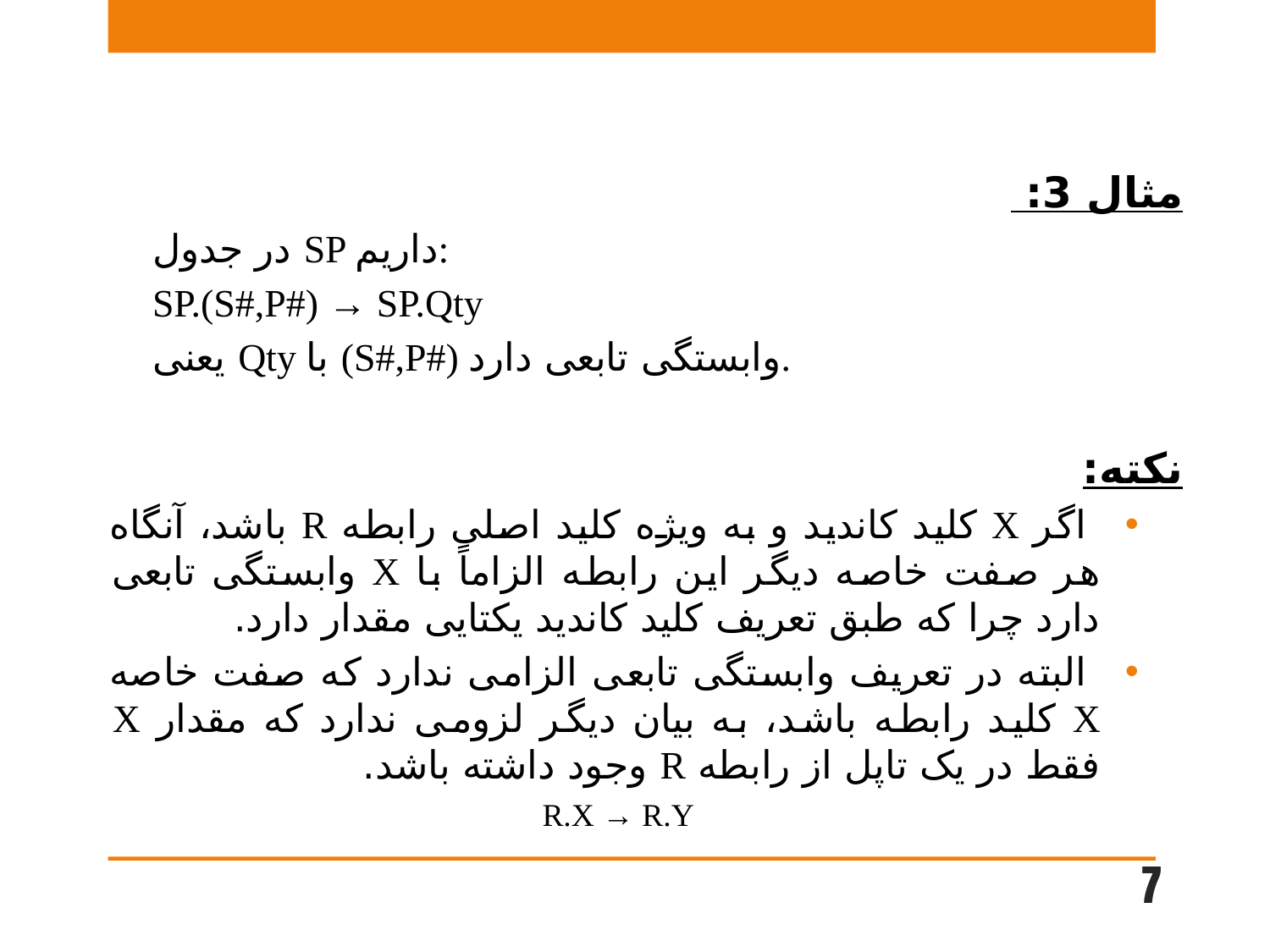

مثال 3:
در جدول SP داریم:
SP.(S#,P#) → SP.Qty
یعنی Qty با (S#,P#) وابستگی تابعی دارد.

نکته:
 اگر X کلید کاندید و به ویژه کلید اصلی رابطه R باشد، آنگاه هر صفت خاصه دیگر این رابطه الزاماً با X وابستگی تابعی دارد چرا که طبق تعریف کلید کاندید یکتایی مقدار دارد.
 البته در تعریف وابستگی تابعی الزامی ندارد که صفت خاصه X کلید رابطه باشد، به بیان دیگر لزومی ندارد که مقدار X فقط در یک تاپل از رابطه R وجود داشته باشد.
R.X → R.Y
7